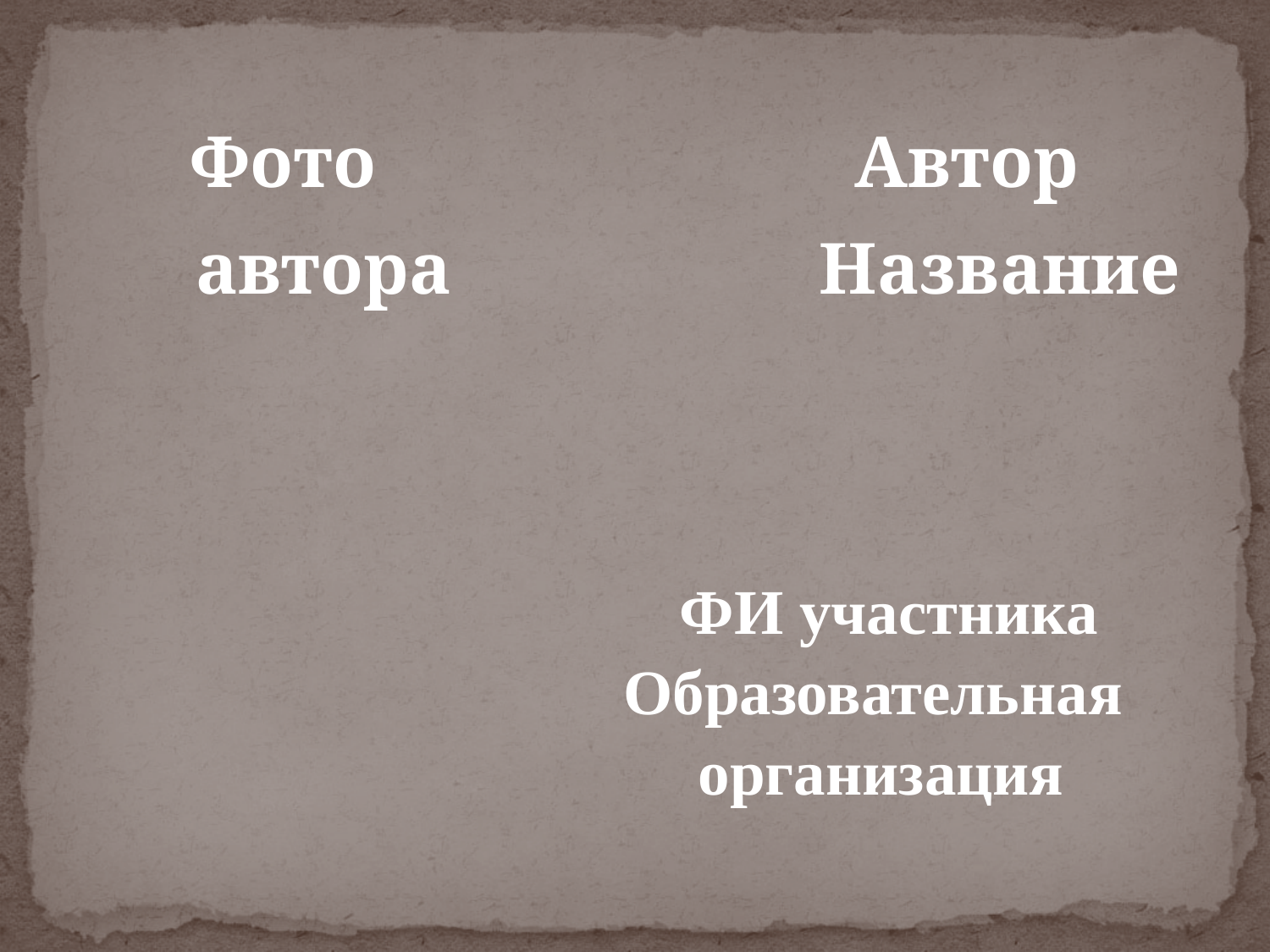

Фото                          Автор
       автора                    Название

                                ФИ участника
                               Образовательная
                               организация